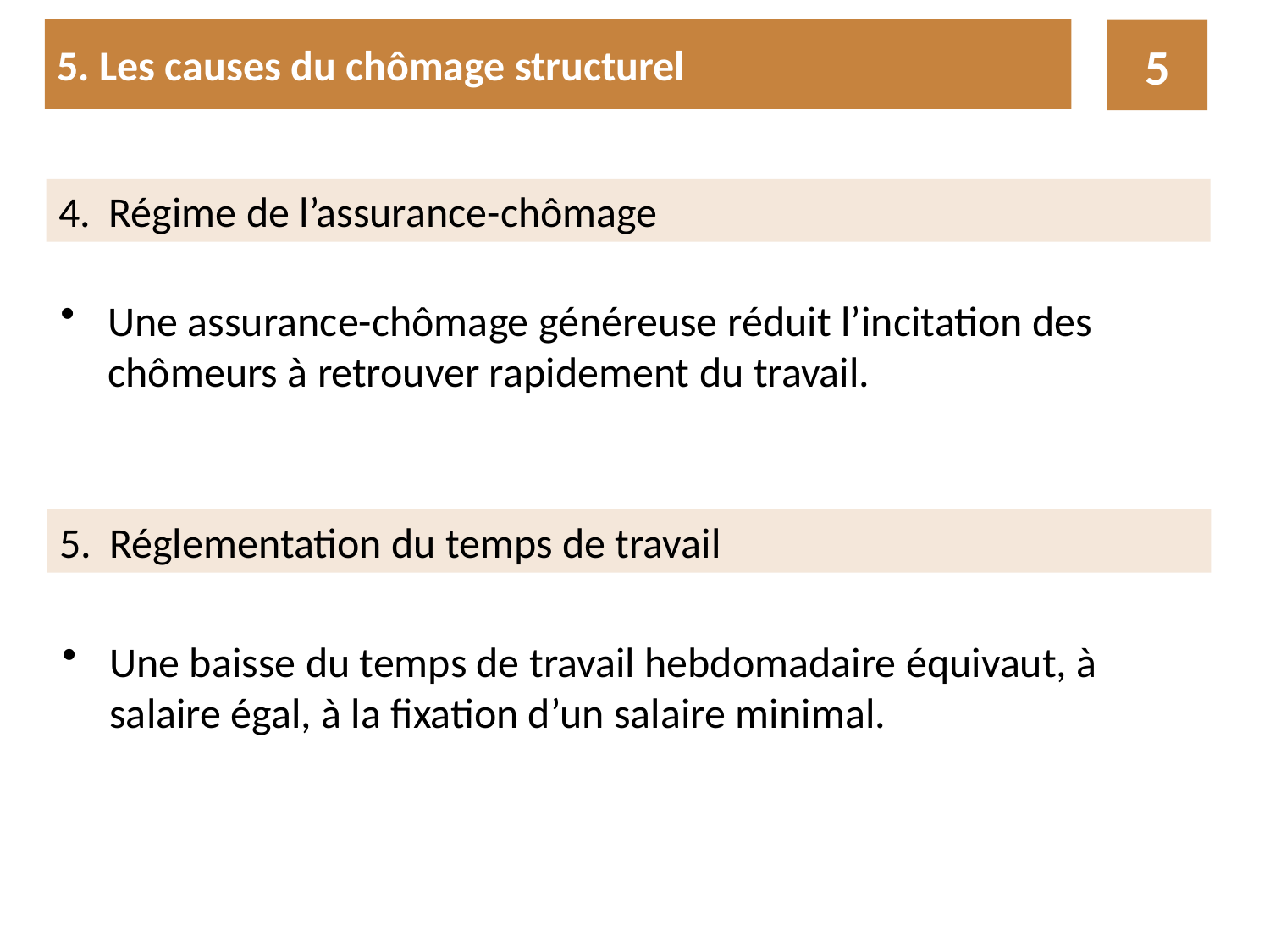

5. Les causes du chômage structurel
5
4.	Régime de l’assurance-chômage
Une assurance-chômage généreuse réduit l’incitation des chômeurs à retrouver rapidement du travail.
5.	Réglementation du temps de travail
Une baisse du temps de travail hebdomadaire équivaut, à salaire égal, à la fixation d’un salaire minimal.